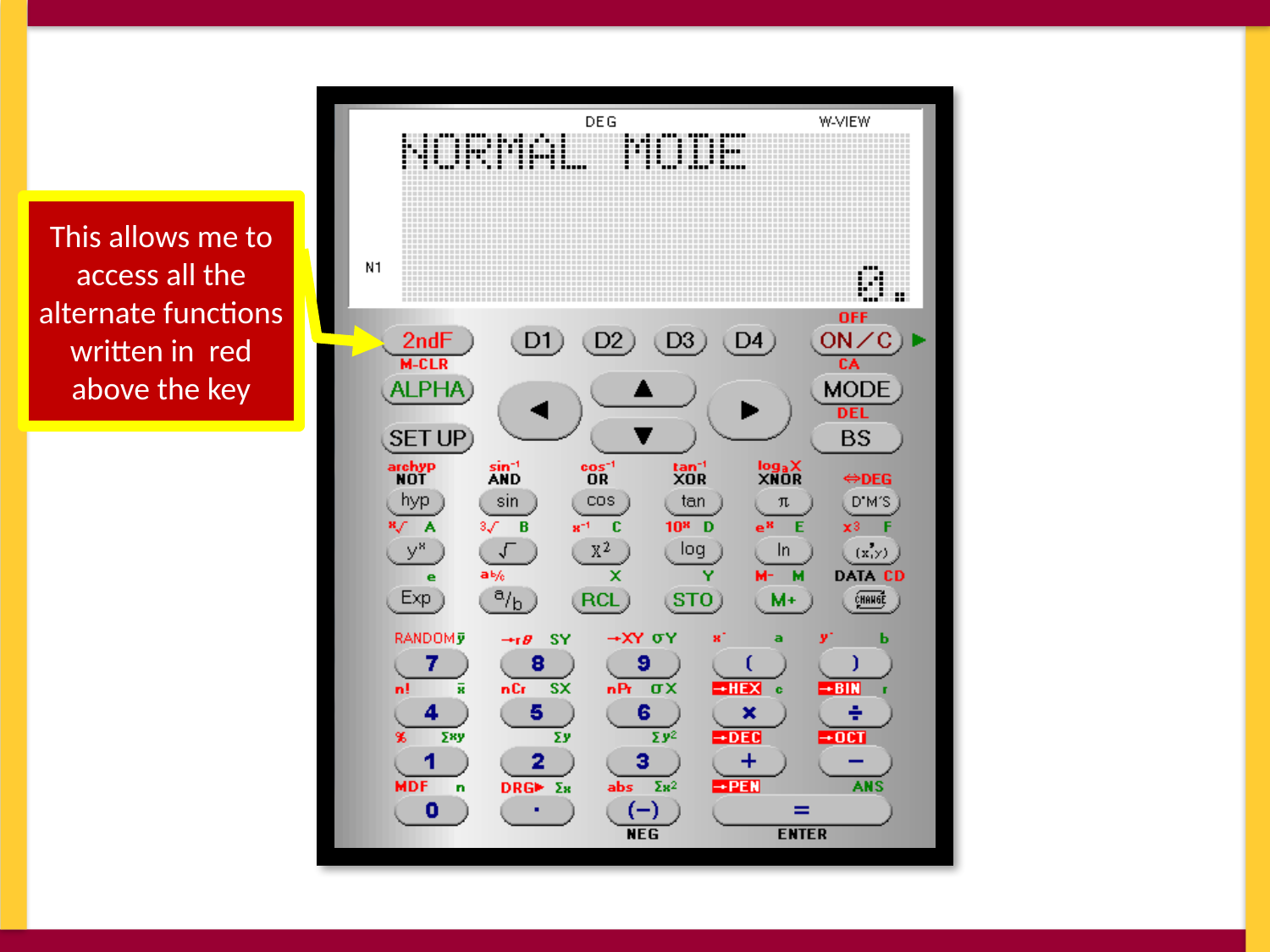

This allows me to access all the alternate functions written in  red above the key